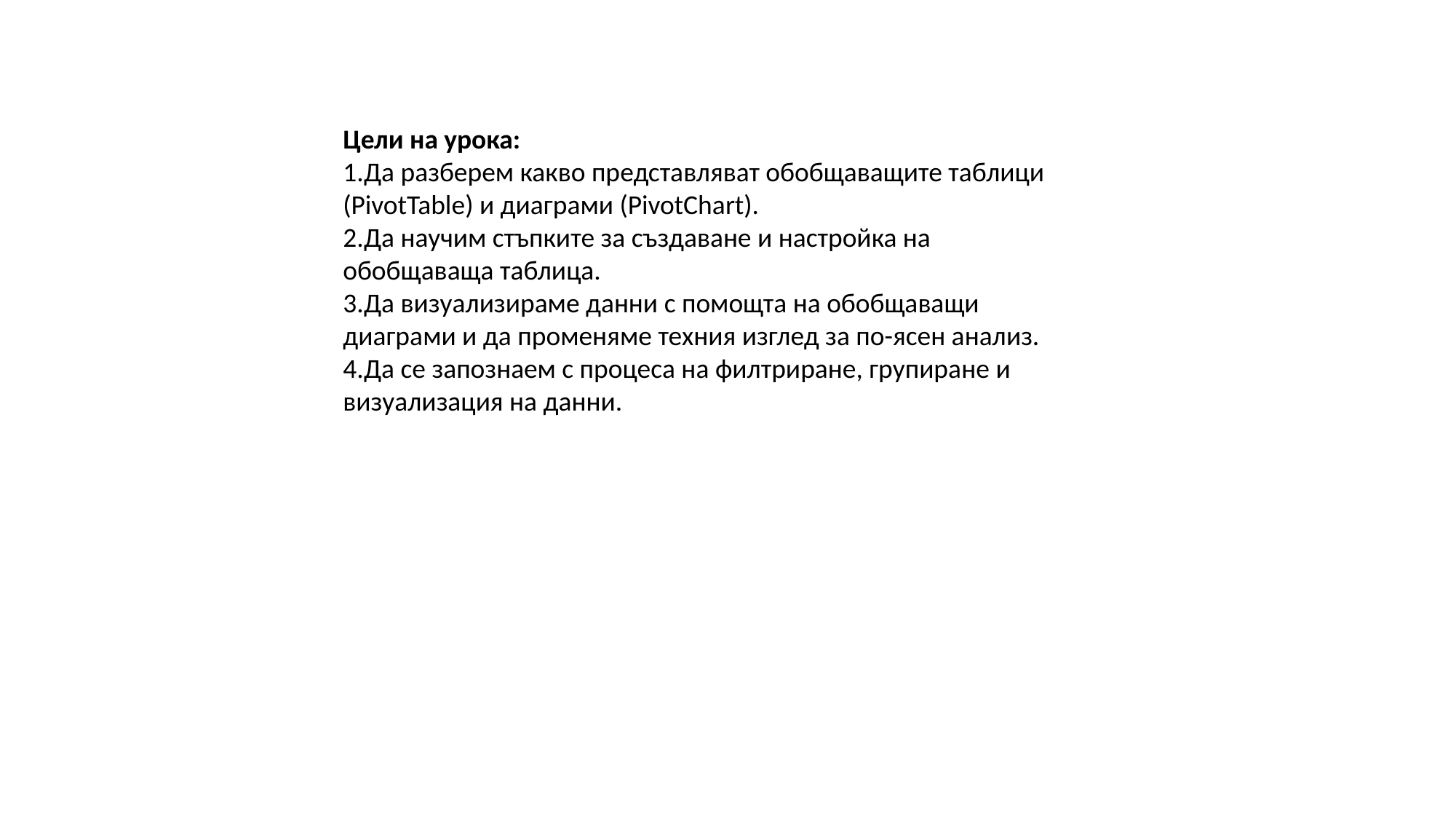

Цели на урока:
Да разберем какво представляват обобщаващите таблици (PivotTable) и диаграми (PivotChart).
Да научим стъпките за създаване и настройка на обобщаваща таблица.
Да визуализираме данни с помощта на обобщаващи диаграми и да променяме техния изглед за по-ясен анализ.
Да се запознаем с процеса на филтриране, групиране и визуализация на данни.